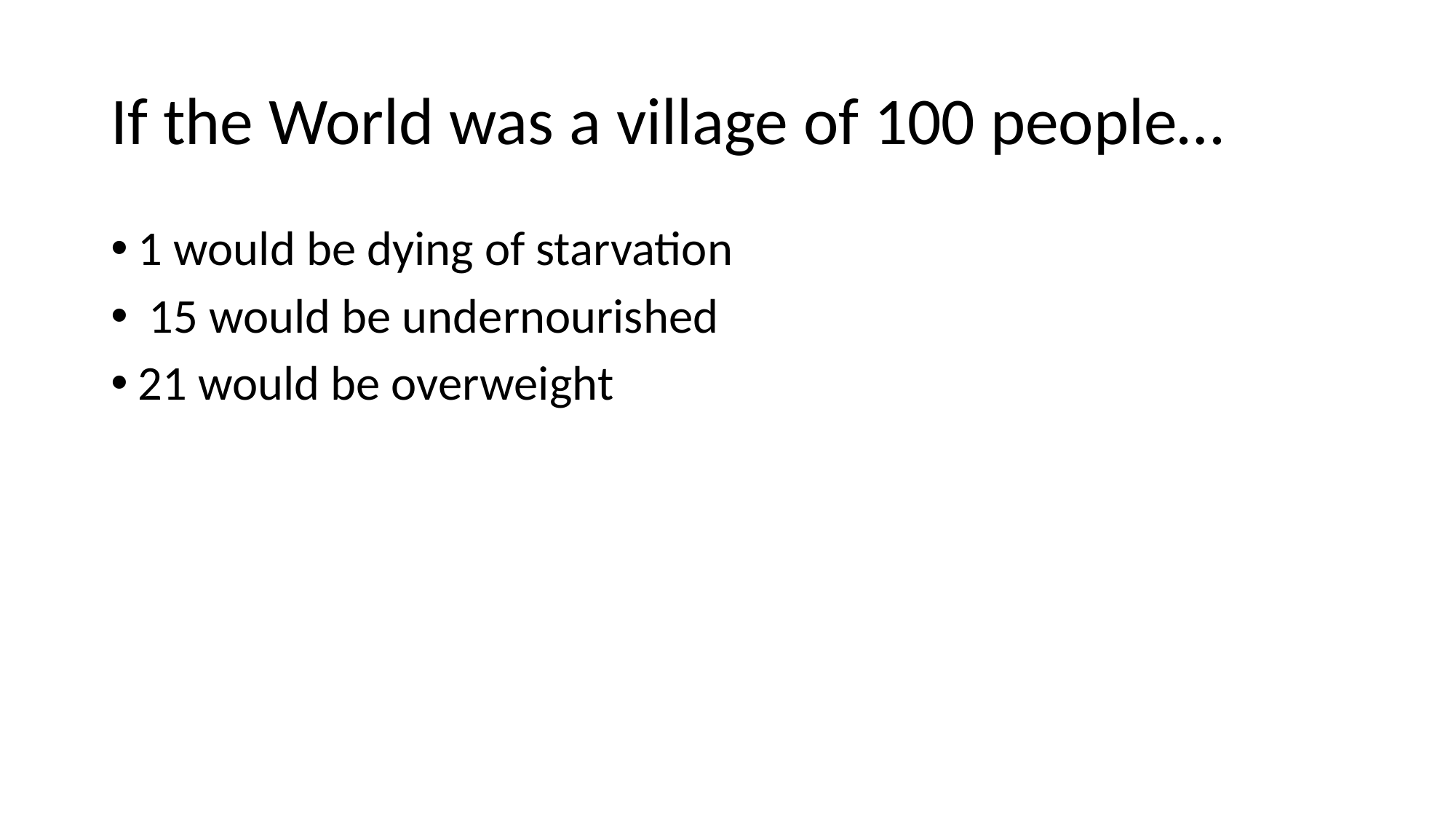

# If the World was a village of 100 people…
1 would be dying of starvation
 15 would be undernourished
21 would be overweight